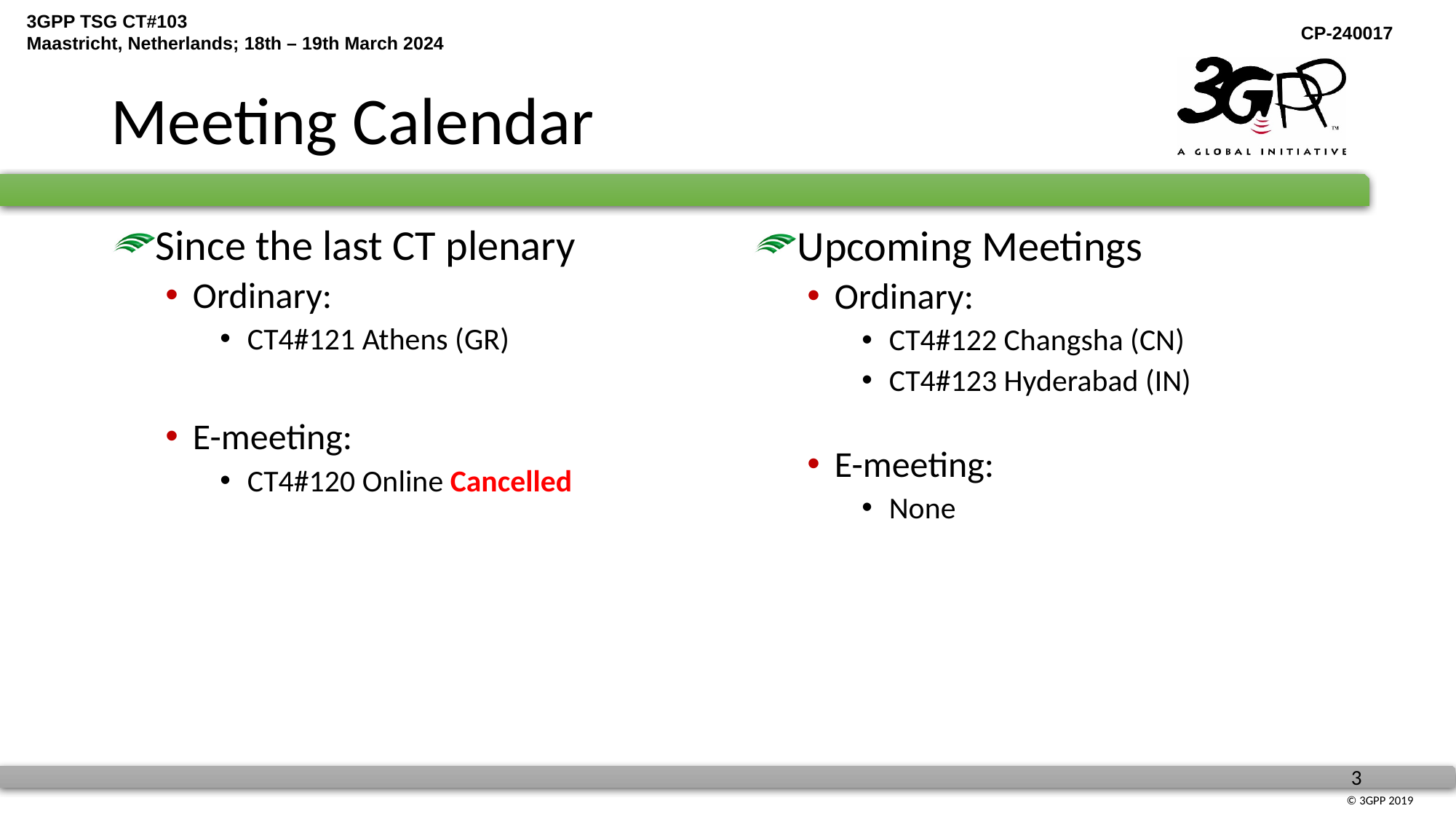

# Meeting Calendar
Since the last CT plenary
Ordinary:
CT4#121 Athens (GR)

E-meeting:
CT4#120 Online Cancelled

Upcoming Meetings
Ordinary:
CT4#122 Changsha (CN)
CT4#123 Hyderabad (IN)

E-meeting:
None